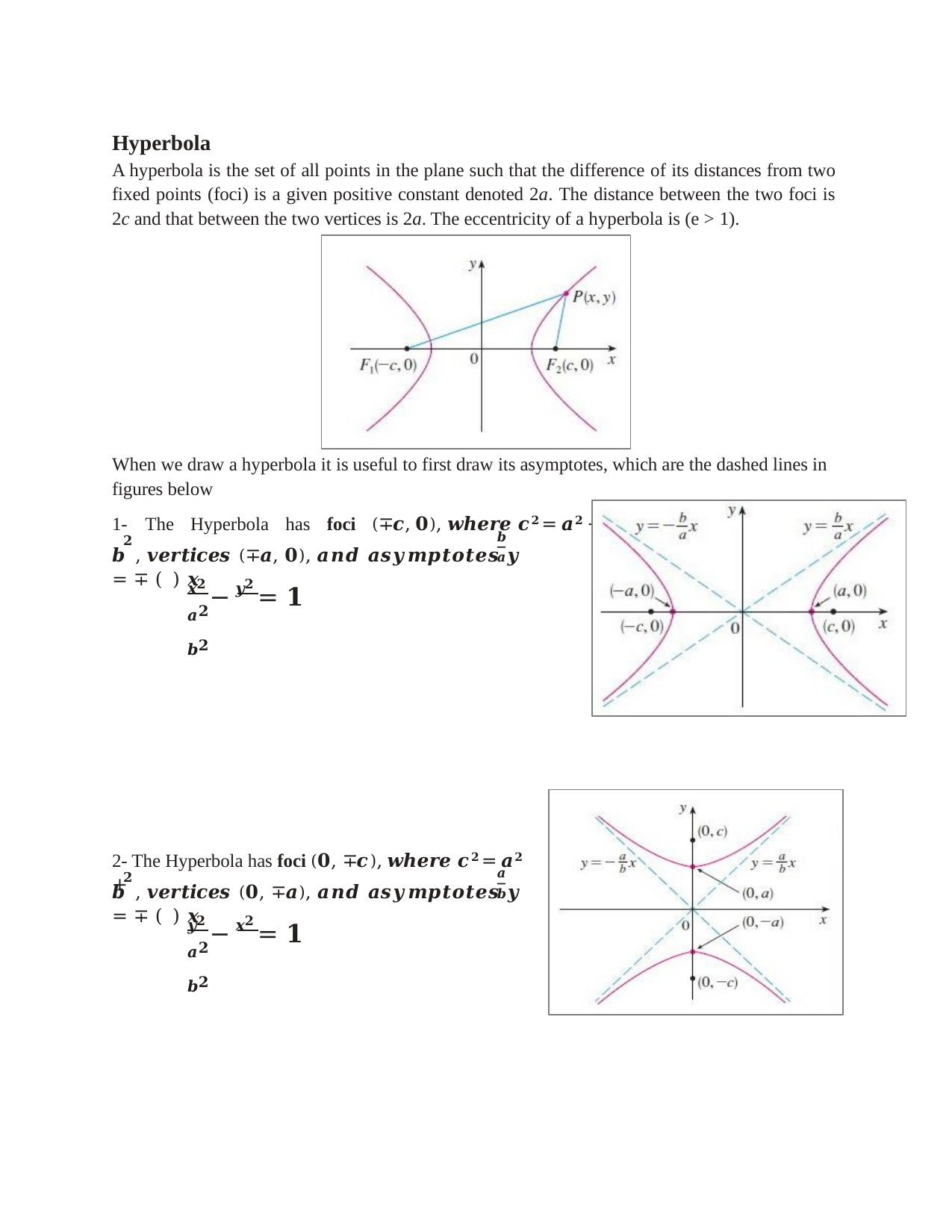

Hyperbola
A hyperbola is the set of all points in the plane such that the difference of its distances from two  fixed points (foci) is a given positive constant denoted 2a. The distance between the two foci is  2c and that between the two vertices is 2a. The eccentricity of a hyperbola is (e > 1).

When we draw a hyperbola it is useful to first draw its asymptotes, which are the dashed lines in  figures below
1-	The	Hyperbola	has	foci	(∓𝒄, 𝟎), 𝒘𝒉𝒆𝒓𝒆 𝒄𝟐 = 𝒂𝟐 +

𝒃
𝟐
𝒃 , 𝒗𝒆𝒓𝒕𝒊𝒄𝒆𝒔 (∓𝒂, 𝟎), 𝒂𝒏𝒅 𝒂𝒔𝒚𝒎𝒑𝒕𝒐𝒕𝒆𝒔 𝒚 = ∓ ( ) 𝒙

𝒂
𝒙𝟐 − 𝒚𝟐 = 𝟏
𝒂𝟐	𝒃𝟐

2- The Hyperbola has foci (𝟎, ∓𝒄), 𝒘𝒉𝒆𝒓𝒆 𝒄𝟐 = 𝒂𝟐 +
𝒂
𝟐
𝒃 , 𝒗𝒆𝒓𝒕𝒊𝒄𝒆𝒔 (𝟎, ∓𝒂), 𝒂𝒏𝒅 𝒂𝒔𝒚𝒎𝒑𝒕𝒐𝒕𝒆𝒔 𝒚 = ∓ ( ) 𝒙

𝒃
𝒚𝟐 − 𝒙𝟐 = 𝟏
𝒂𝟐	𝒃𝟐